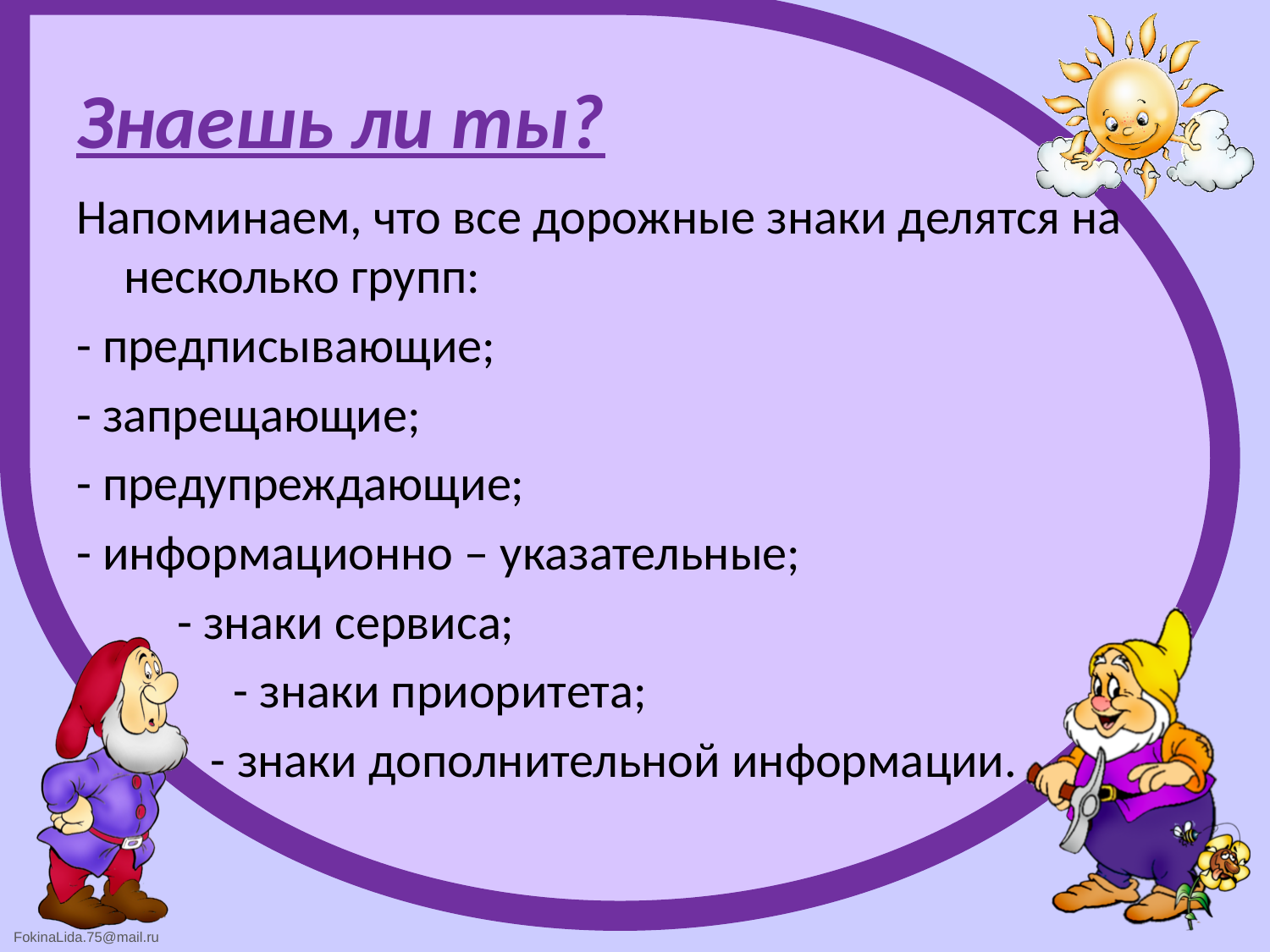

# Знаешь ли ты?
Напоминаем, что все дорожные знаки делятся на несколько групп:
- предписывающие;
- запрещающие;
- предупреждающие;
- информационно – указательные;
         - знаки сервиса;
              - знаки приоритета;
            - знаки дополнительной информации.